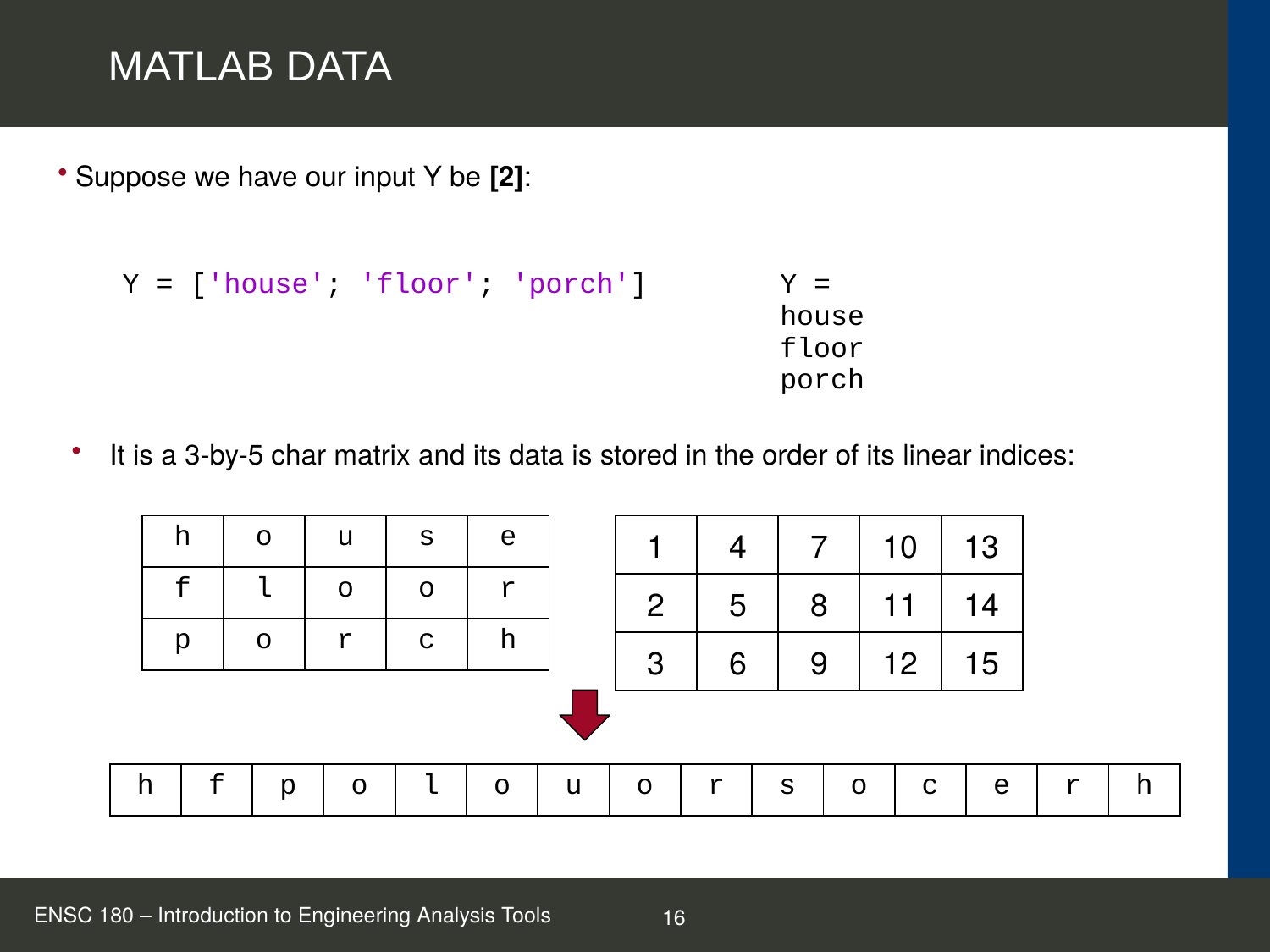

# MATLAB DATA
 Suppose we have our input Y be [2]:

| Y = ['house'; 'floor'; 'porch'] | Y = house floor porch |
| --- | --- |
 It is a 3-by-5 char matrix and its data is stored in the order of its linear indices:
| 1 | 4 | 7 | 10 | 13 |
| --- | --- | --- | --- | --- |
| 2 | 5 | 8 | 11 | 14 |
| 3 | 6 | 9 | 12 | 15 |
| h | o | u | s | e |
| --- | --- | --- | --- | --- |
| f | l | o | o | r |
| p | o | r | c | h |

| h | f | p | o | l | o | u | o | r | s | o | c | e | r | h |
| --- | --- | --- | --- | --- | --- | --- | --- | --- | --- | --- | --- | --- | --- | --- |
ENSC 180 – Introduction to Engineering Analysis Tools